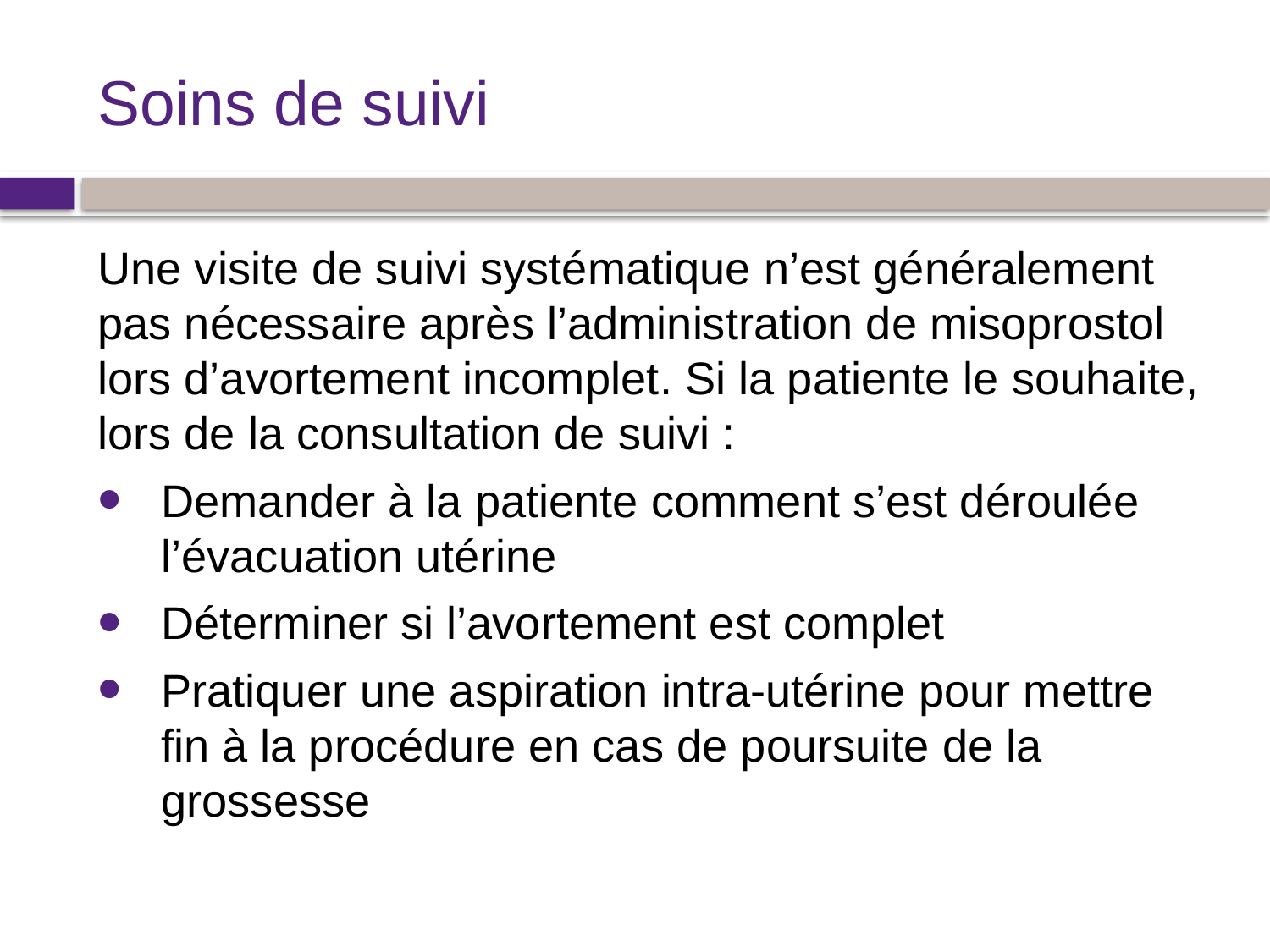

# Soins de suivi
Une visite de suivi systématique n’est généralement pas nécessaire après l’administration de misoprostol lors d’avortement incomplet. Si la patiente le souhaite, lors de la consultation de suivi :
Demander à la patiente comment s’est déroulée l’évacuation utérine
Déterminer si l’avortement est complet
Pratiquer une aspiration intra-utérine pour mettre fin à la procédure en cas de poursuite de la grossesse